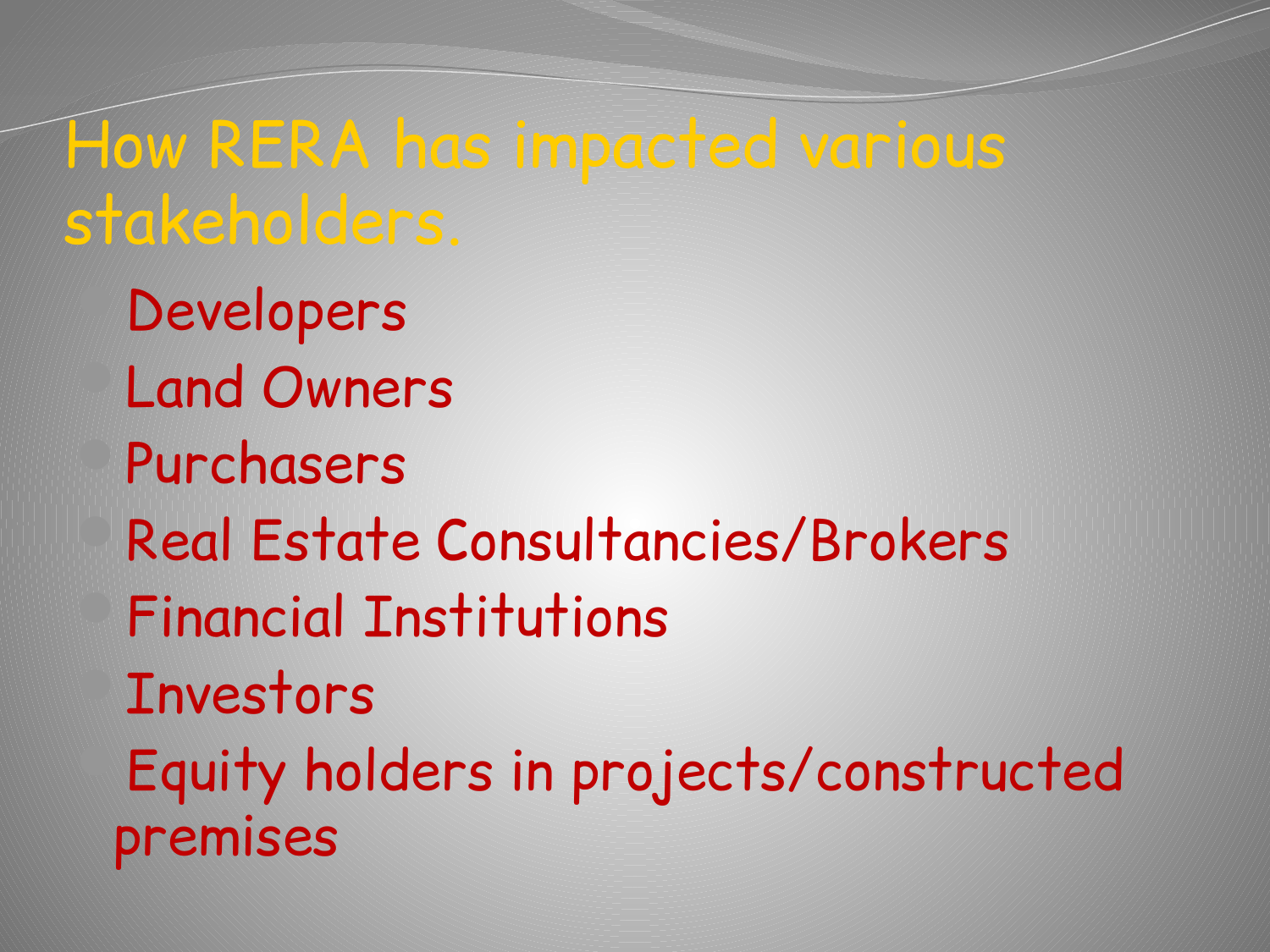

# How RERA has impacted various stakeholders.
Developers
Land Owners
Purchasers
Real Estate Consultancies/Brokers
Financial Institutions
Investors
Equity holders in projects/constructed premises